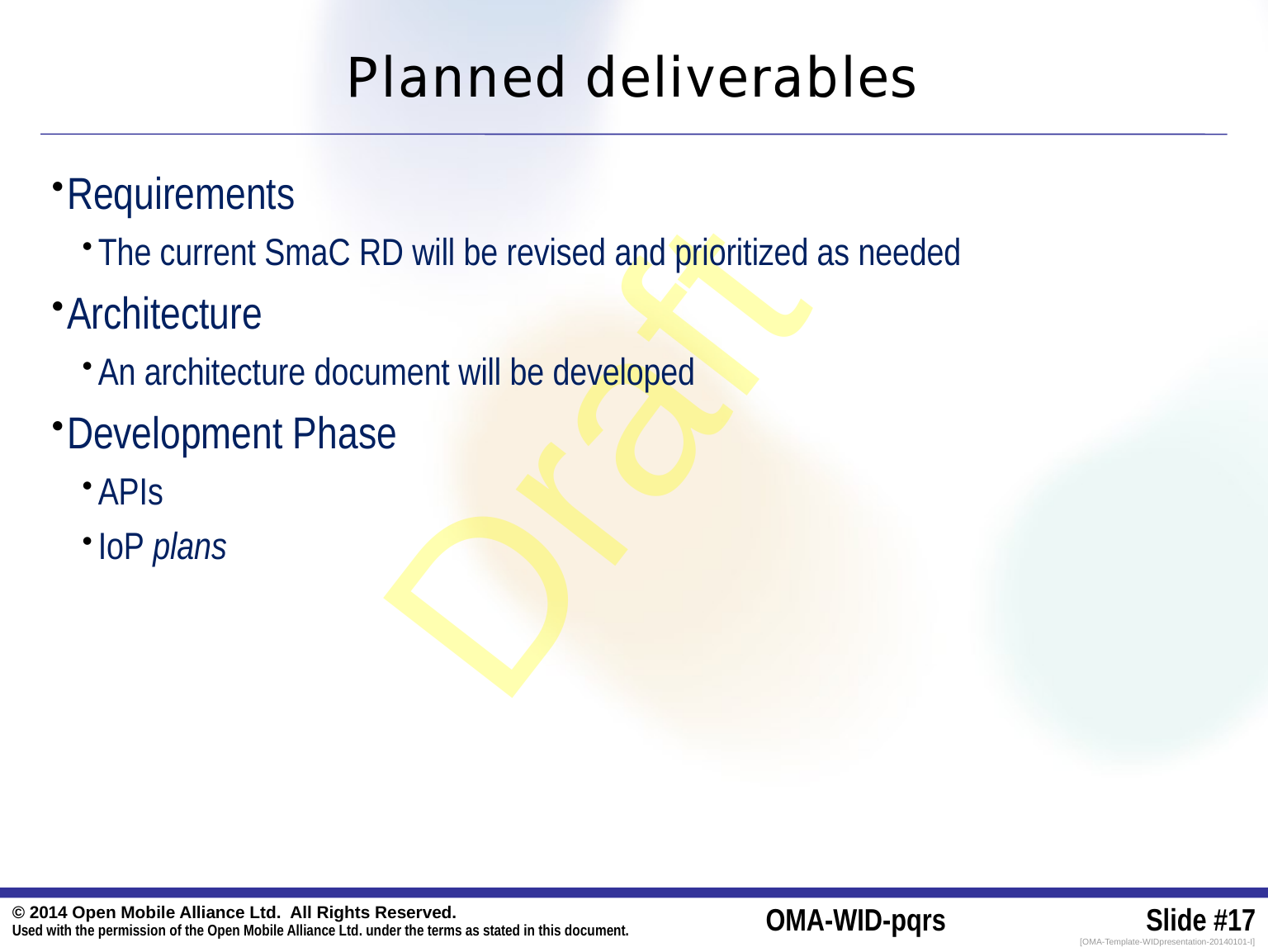

# Planned deliverables
Requirements
The current SmaC RD will be revised and prioritized as needed
Architecture
An architecture document will be developed
Development Phase
APIs
IoP plans